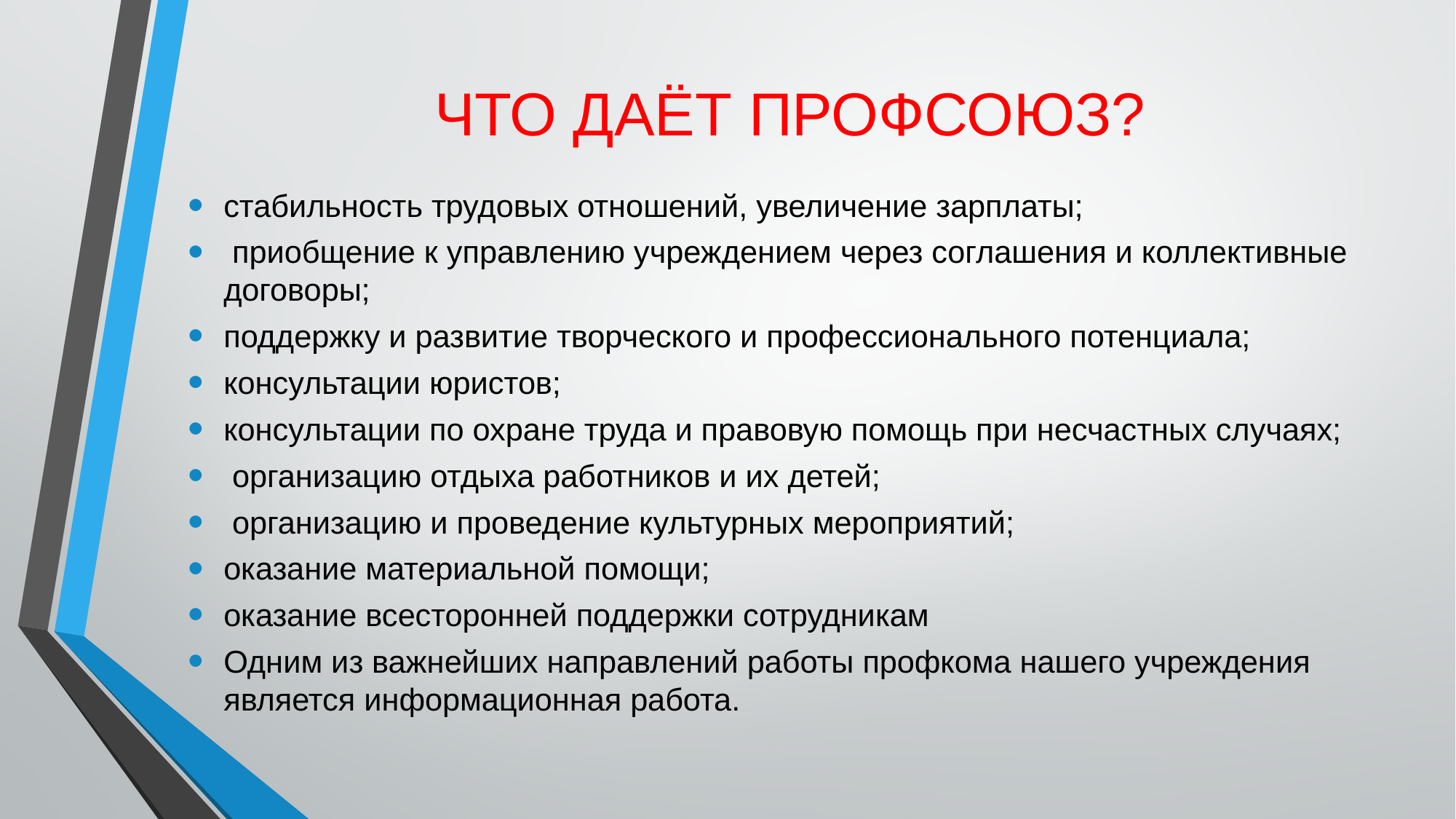

# ЧТО ДАЁТ ПРОФСОЮЗ?
стабильность трудовых отношений, увеличение зарплаты;
 приобщение к управлению учреждением через соглашения и коллективные договоры;
поддержку и развитие творческого и профессионального потенциала;
консультации юристов;
консультации по охране труда и правовую помощь при несчастных случаях;
 организацию отдыха работников и их детей;
 организацию и проведение культурных мероприятий;
оказание материальной помощи;
оказание всесторонней поддержки сотрудникам
Одним из важнейших направлений работы профкома нашего учреждения является информационная работа.